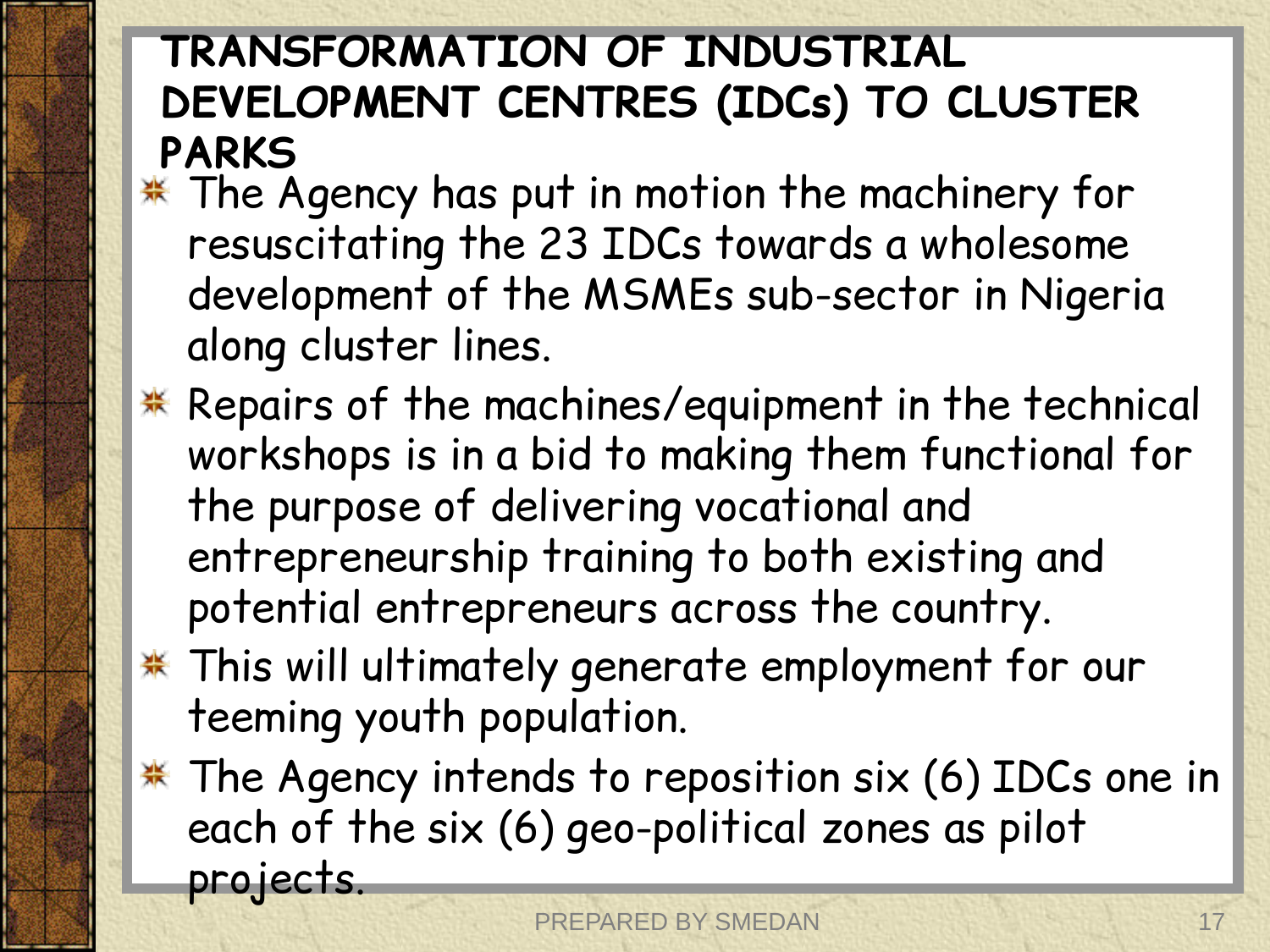

# TRANSFORMATION OF INDUSTRIAL DEVELOPMENT CENTRES (IDCs) TO CLUSTER PARKS
The Agency has put in motion the machinery for resuscitating the 23 IDCs towards a wholesome development of the MSMEs sub-sector in Nigeria along cluster lines.
Repairs of the machines/equipment in the technical workshops is in a bid to making them functional for the purpose of delivering vocational and entrepreneurship training to both existing and potential entrepreneurs across the country.
This will ultimately generate employment for our teeming youth population.
The Agency intends to reposition six (6) IDCs one in each of the six (6) geo-political zones as pilot projects.

PREPARED BY SMEDAN
17